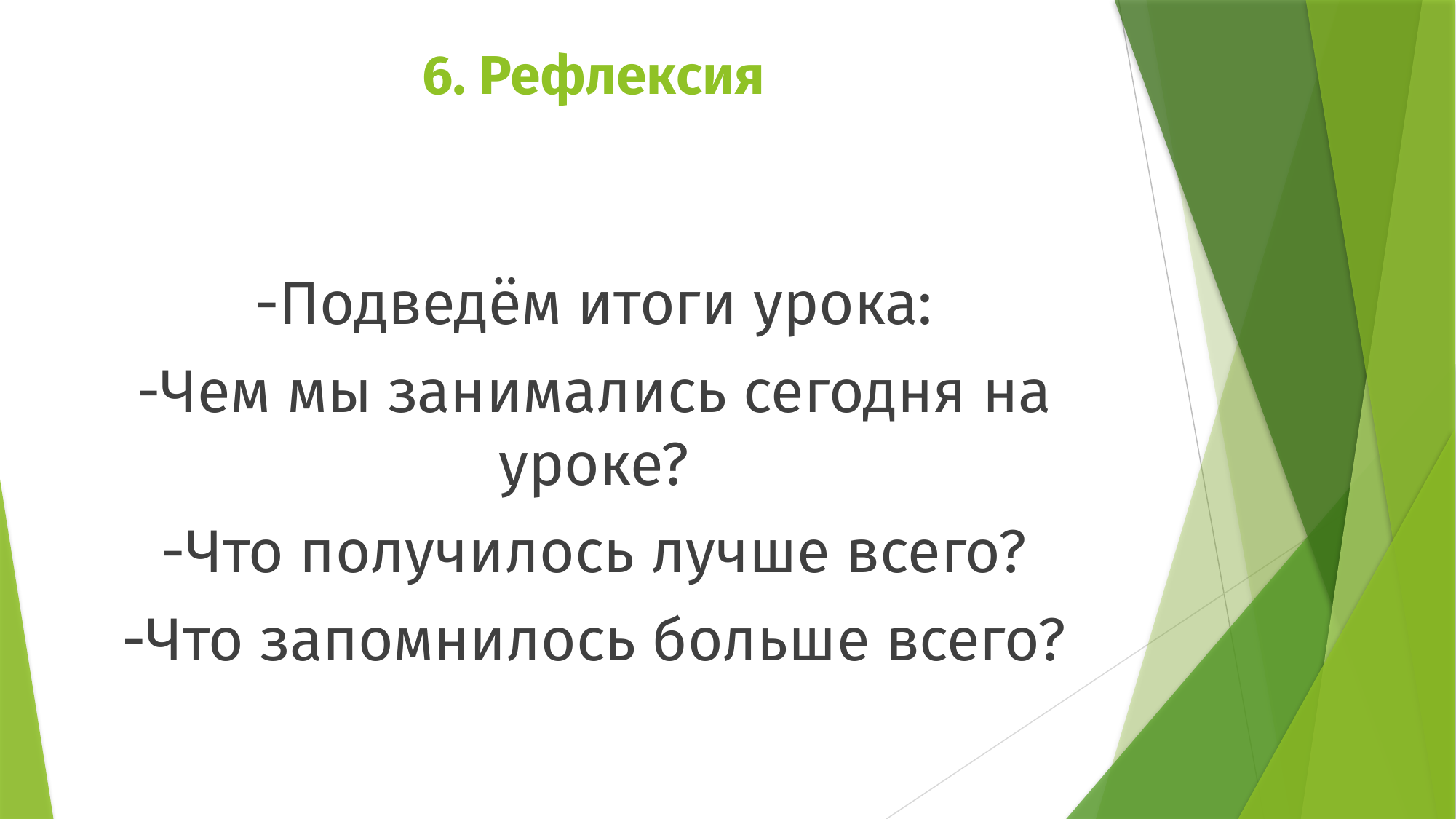

# 6. Рефлексия
-Подведём итоги урока:
-Чем мы занимались сегодня на уроке?
-Что получилось лучше всего?
-Что запомнилось больше всего?